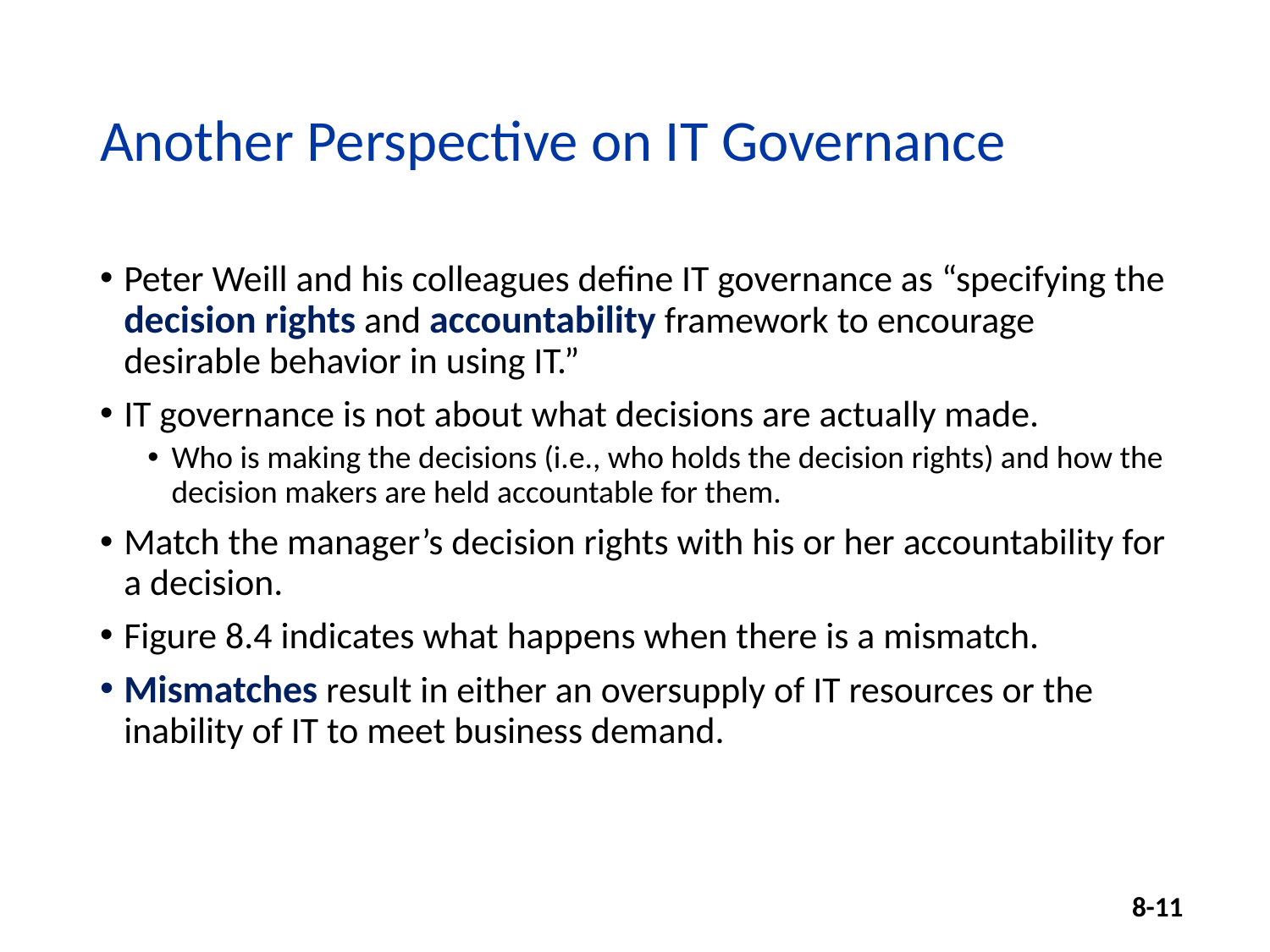

# Another Perspective on IT Governance
Peter Weill and his colleagues define IT governance as “specifying the decision rights and accountability framework to encourage desirable behavior in using IT.”
IT governance is not about what decisions are actually made.
Who is making the decisions (i.e., who holds the decision rights) and how the decision makers are held accountable for them.
Match the manager’s decision rights with his or her accountability for a decision.
Figure 8.4 indicates what happens when there is a mismatch.
Mismatches result in either an oversupply of IT resources or the inability of IT to meet business demand.